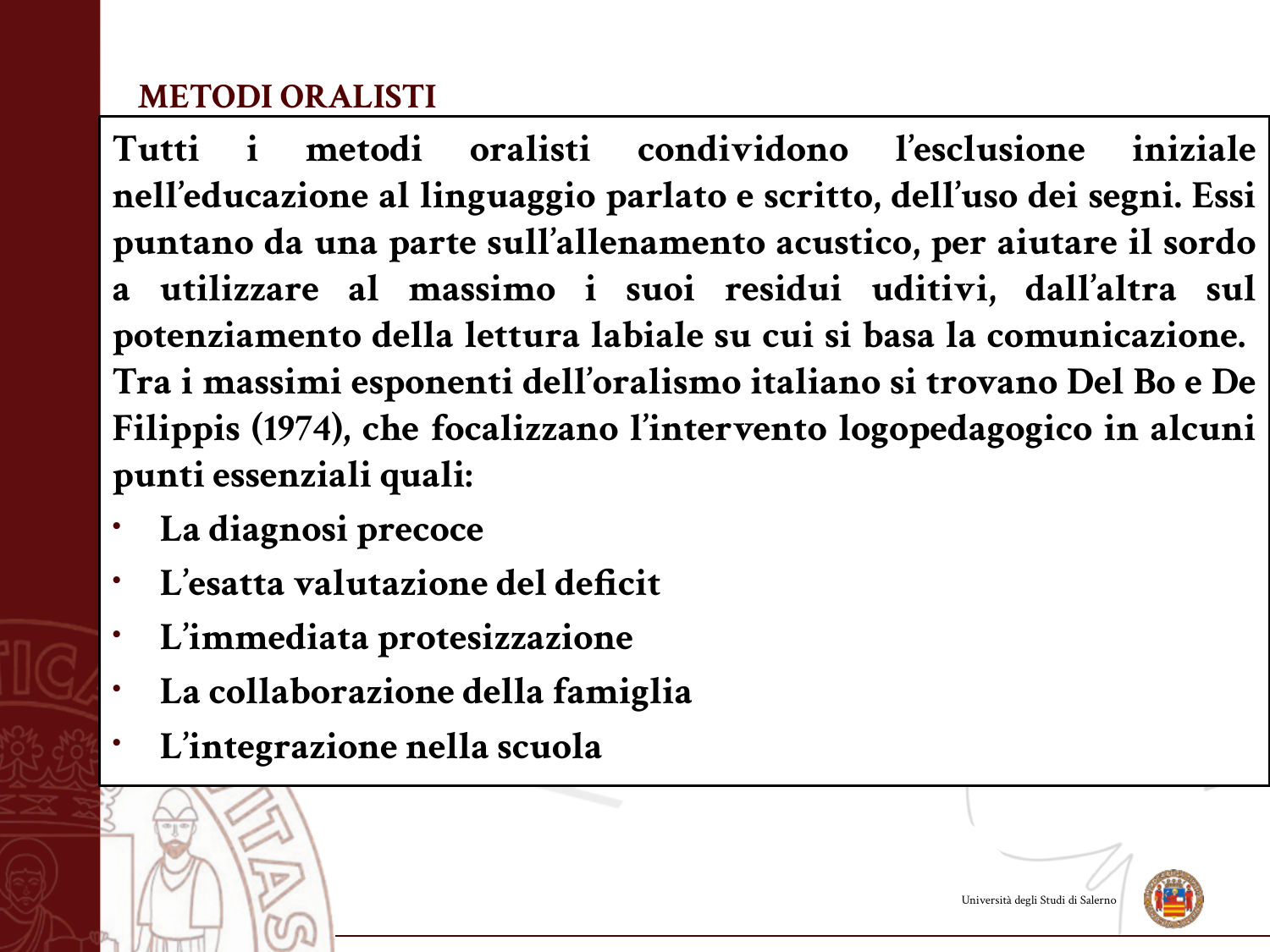

# METODI ORALISTI
Tutti i metodi oralisti condividono l’esclusione iniziale nell’educazione al linguaggio parlato e scritto, dell’uso dei segni. Essi puntano da una parte sull’allenamento acustico, per aiutare il sordo a utilizzare al massimo i suoi residui uditivi, dall’altra sul potenziamento della lettura labiale su cui si basa la comunicazione.  Tra i massimi esponenti dell’oralismo italiano si trovano Del Bo e De Filippis (1974), che focalizzano l’intervento logopedagogico in alcuni punti essenziali quali:
La diagnosi precoce
L’esatta valutazione del deficit
L’immediata protesizzazione
La collaborazione della famiglia
L’integrazione nella scuola